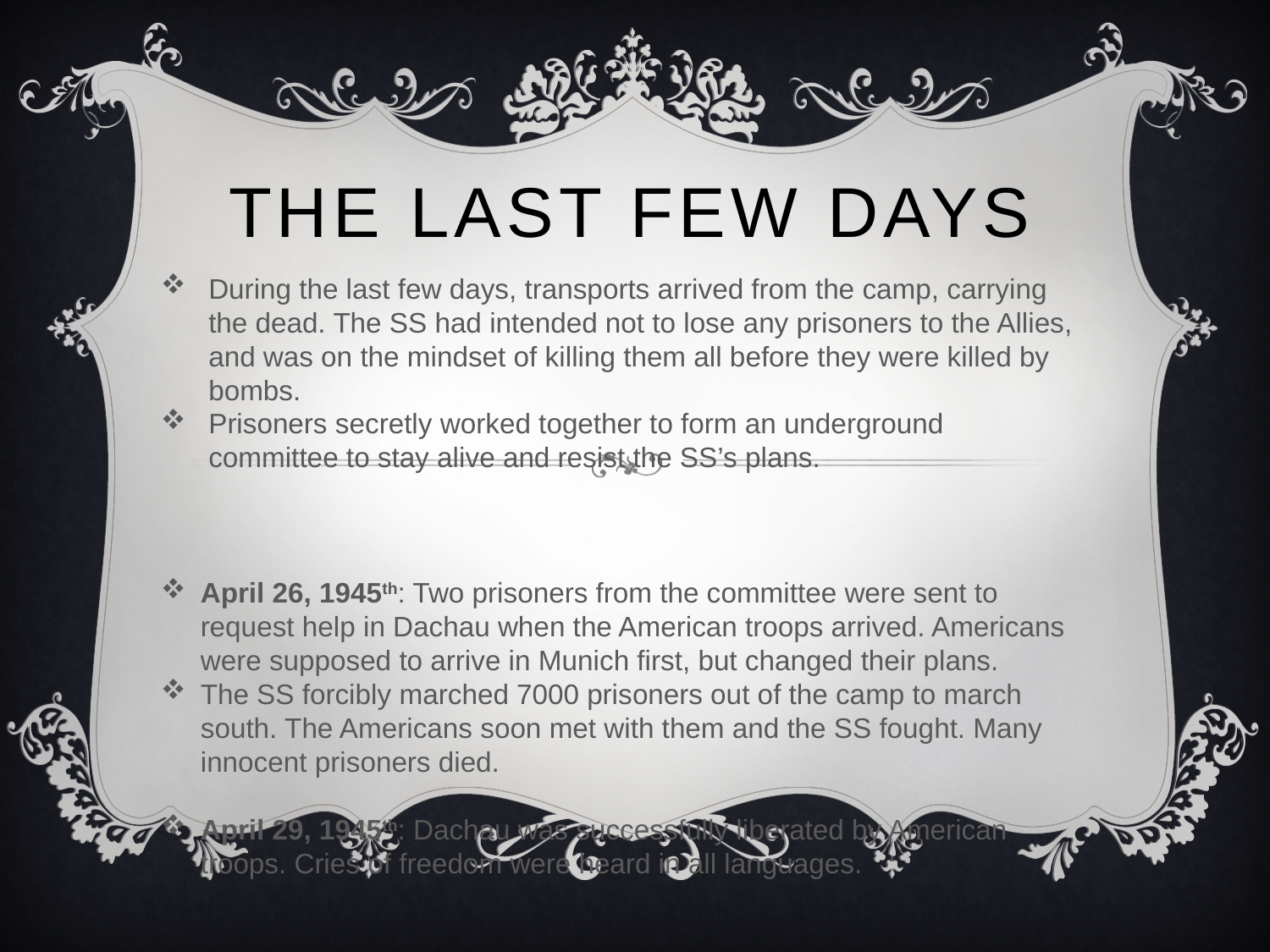

# The last few days
During the last few days, transports arrived from the camp, carrying the dead. The SS had intended not to lose any prisoners to the Allies, and was on the mindset of killing them all before they were killed by bombs.
Prisoners secretly worked together to form an underground committee to stay alive and resist the SS’s plans.

April 26, 1945th: Two prisoners from the committee were sent to request help in Dachau when the American troops arrived. Americans were supposed to arrive in Munich first, but changed their plans.
The SS forcibly marched 7000 prisoners out of the camp to march south. The Americans soon met with them and the SS fought. Many innocent prisoners died.

April 29, 1945th: Dachau was successfully liberated by American troops. Cries of freedom were heard in all languages.